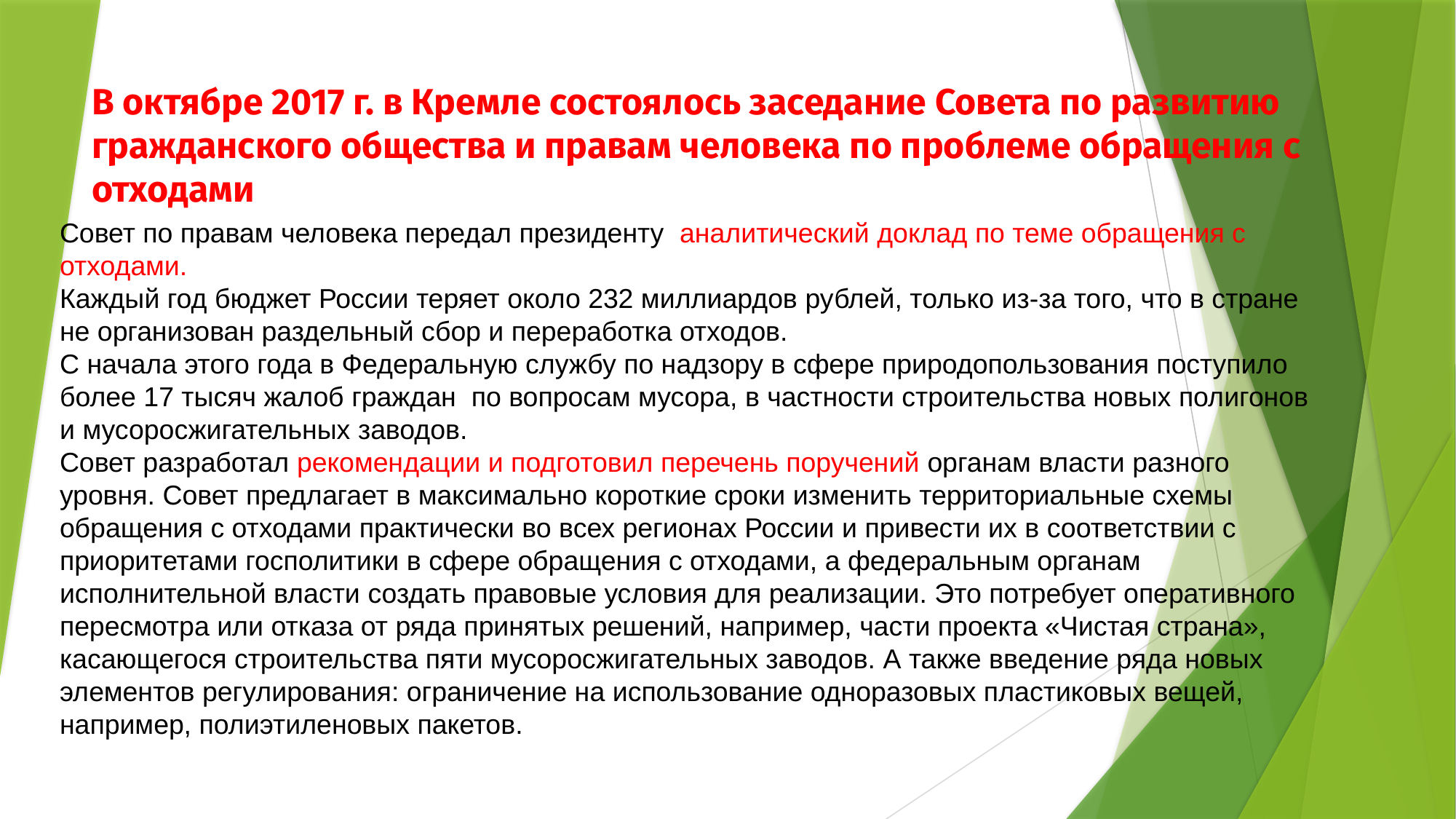

В октябре 2017 г. в Кремле состоялось заседание Совета по развитию гражданского общества и правам человека по проблеме обращения с отходами
Совет по правам человека передал президенту  аналитический доклад по теме обращения с отходами.
Каждый год бюджет России теряет около 232 миллиардов рублей, только из-за того, что в стране не организован раздельный сбор и переработка отходов.
С начала этого года в Федеральную службу по надзору в сфере природопользования поступило более 17 тысяч жалоб граждан  по вопросам мусора, в частности строительства новых полигонов и мусоросжигательных заводов.
Совет разработал рекомендации и подготовил перечень поручений органам власти разного уровня. Совет предлагает в максимально короткие сроки изменить территориальные схемы обращения с отходами практически во всех регионах России и привести их в соответствии с приоритетами госполитики в сфере обращения с отходами, а федеральным органам исполнительной власти создать правовые условия для реализации. Это потребует оперативного пересмотра или отказа от ряда принятых решений, например, части проекта «Чистая страна», касающегося строительства пяти мусоросжигательных заводов. А также введение ряда новых элементов регулирования: ограничение на использование одноразовых пластиковых вещей, например, полиэтиленовых пакетов.